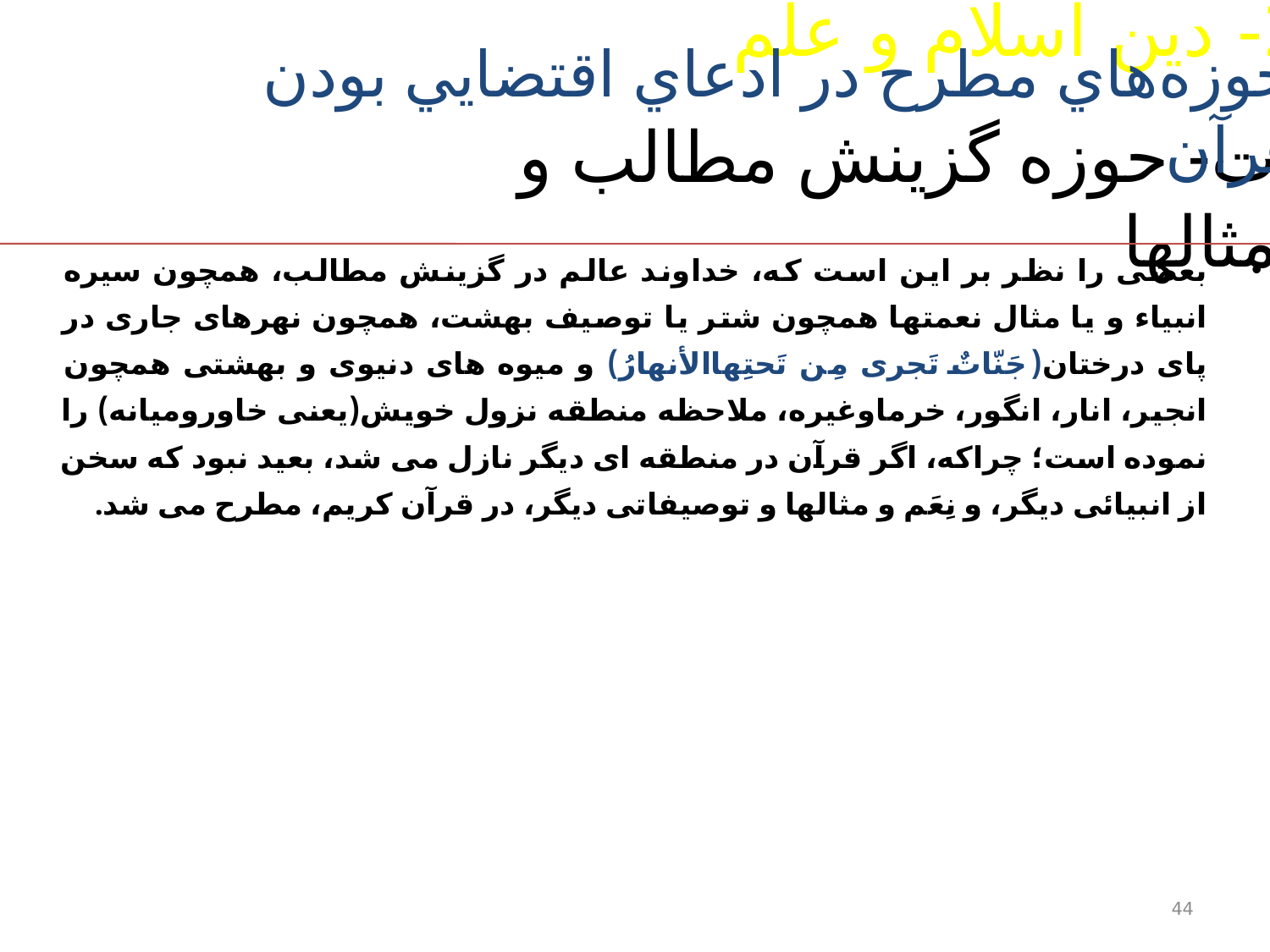

2- دین اسلام و علم
حوزه‌هاي مطرح در ادعاي اقتضايي بودن قرآن
# ت- حوزه گزینش مطالب و مثالها
بعضی را نظر بر این است که، خداوند عالم در گزینش مطالب، همچون سیره انبیاء و یا مثال نعمتها همچون شتر یا توصیف بهشت، همچون نهرهای جاری در پای درختان(جَنّاتٌ تَجری مِن تَحتِهاالأنهارُ) و میوه های دنیوی و بهشتی همچون انجیر، انار، انگور، خرماوغیره، ملاحظه منطقه نزول خویش(یعنی خاورومیانه) را نموده است؛ چراکه، اگر قرآن در منطقه ای دیگر نازل می شد، بعید نبود که سخن از انبیائی دیگر، و نِعَم و مثالها و توصیفاتی دیگر، در قرآن کریم، مطرح می شد.

44